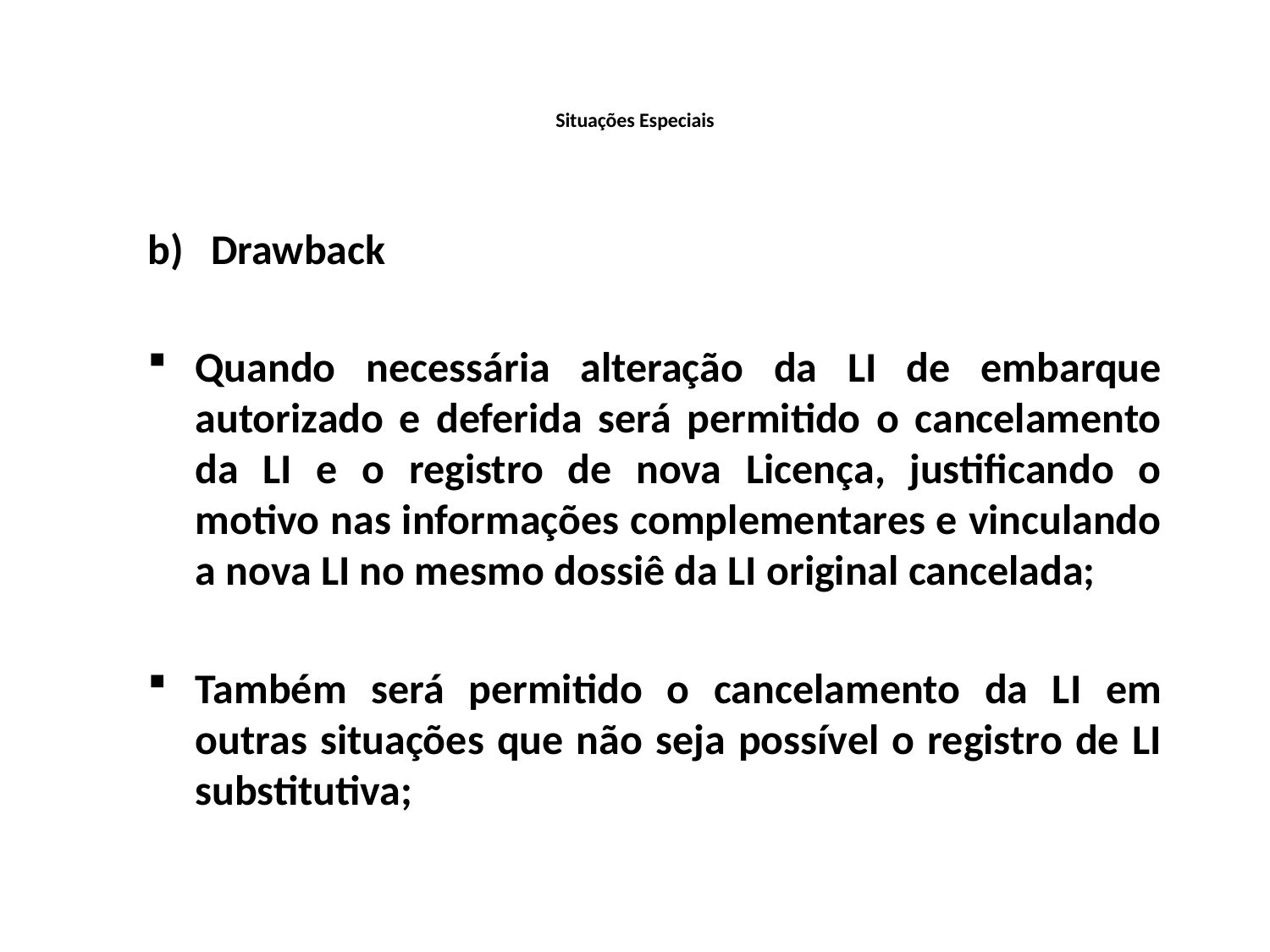

# Situações Especiais

Drawback

Quando necessária alteração da LI de embarque autorizado e deferida será permitido o cancelamento da LI e o registro de nova Licença, justificando o motivo nas informações complementares e vinculando a nova LI no mesmo dossiê da LI original cancelada;

Também será permitido o cancelamento da LI em outras situações que não seja possível o registro de LI substitutiva;